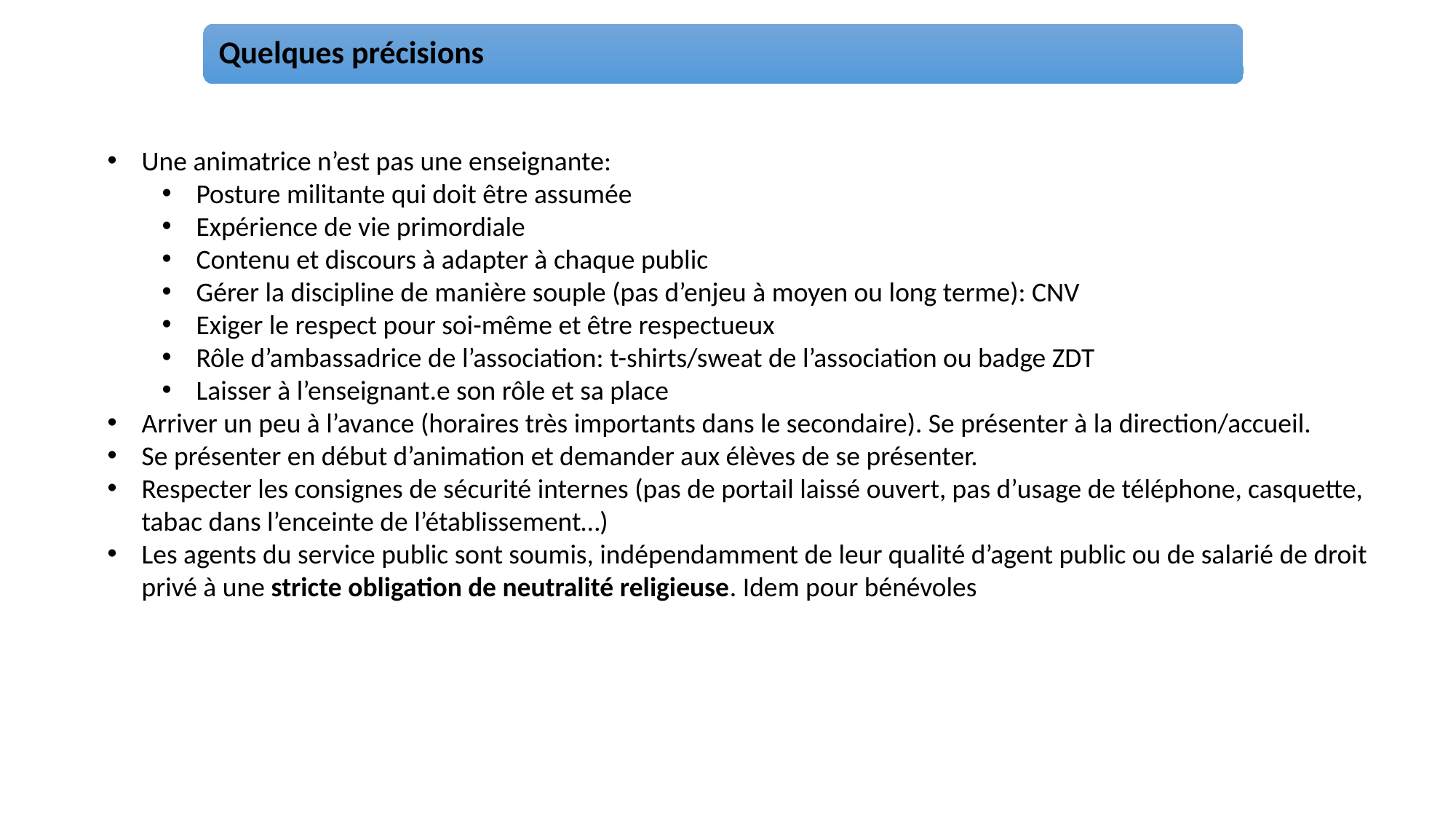

Quelques précisions
Une animatrice n’est pas une enseignante:
Posture militante qui doit être assumée
Expérience de vie primordiale
Contenu et discours à adapter à chaque public
Gérer la discipline de manière souple (pas d’enjeu à moyen ou long terme): CNV
Exiger le respect pour soi-même et être respectueux
Rôle d’ambassadrice de l’association: t-shirts/sweat de l’association ou badge ZDT
Laisser à l’enseignant.e son rôle et sa place
Arriver un peu à l’avance (horaires très importants dans le secondaire). Se présenter à la direction/accueil.
Se présenter en début d’animation et demander aux élèves de se présenter.
Respecter les consignes de sécurité internes (pas de portail laissé ouvert, pas d’usage de téléphone, casquette, tabac dans l’enceinte de l’établissement…)
Les agents du service public sont soumis, indépendamment de leur qualité d’agent public ou de salarié de droit privé à une stricte obligation de neutralité religieuse. Idem pour bénévoles